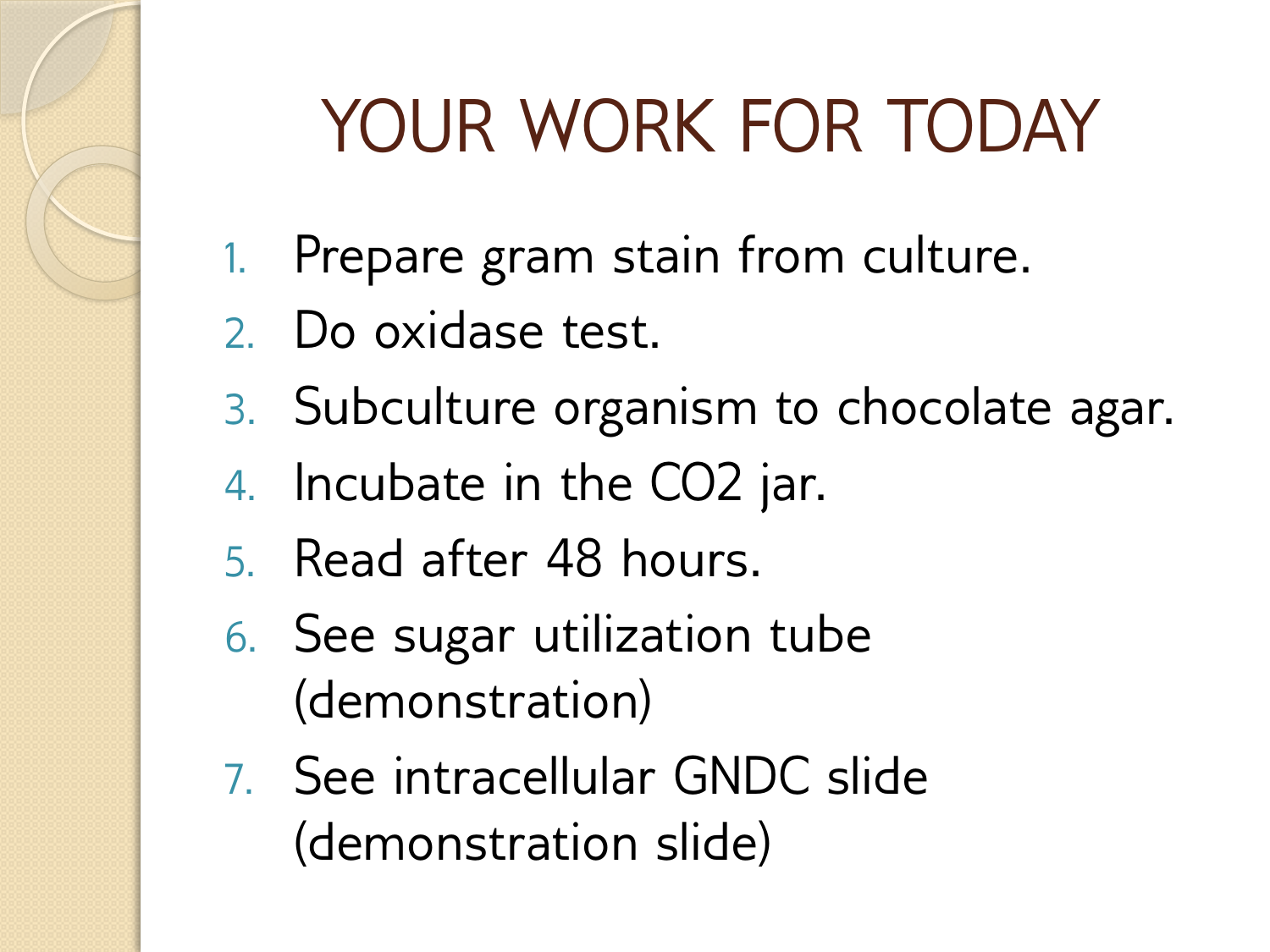

# YOUR WORK FOR TODAY
Prepare gram stain from culture.
Do oxidase test.
Subculture organism to chocolate agar.
Incubate in the CO2 jar.
Read after 48 hours.
See sugar utilization tube (demonstration)
See intracellular GNDC slide  (demonstration slide)